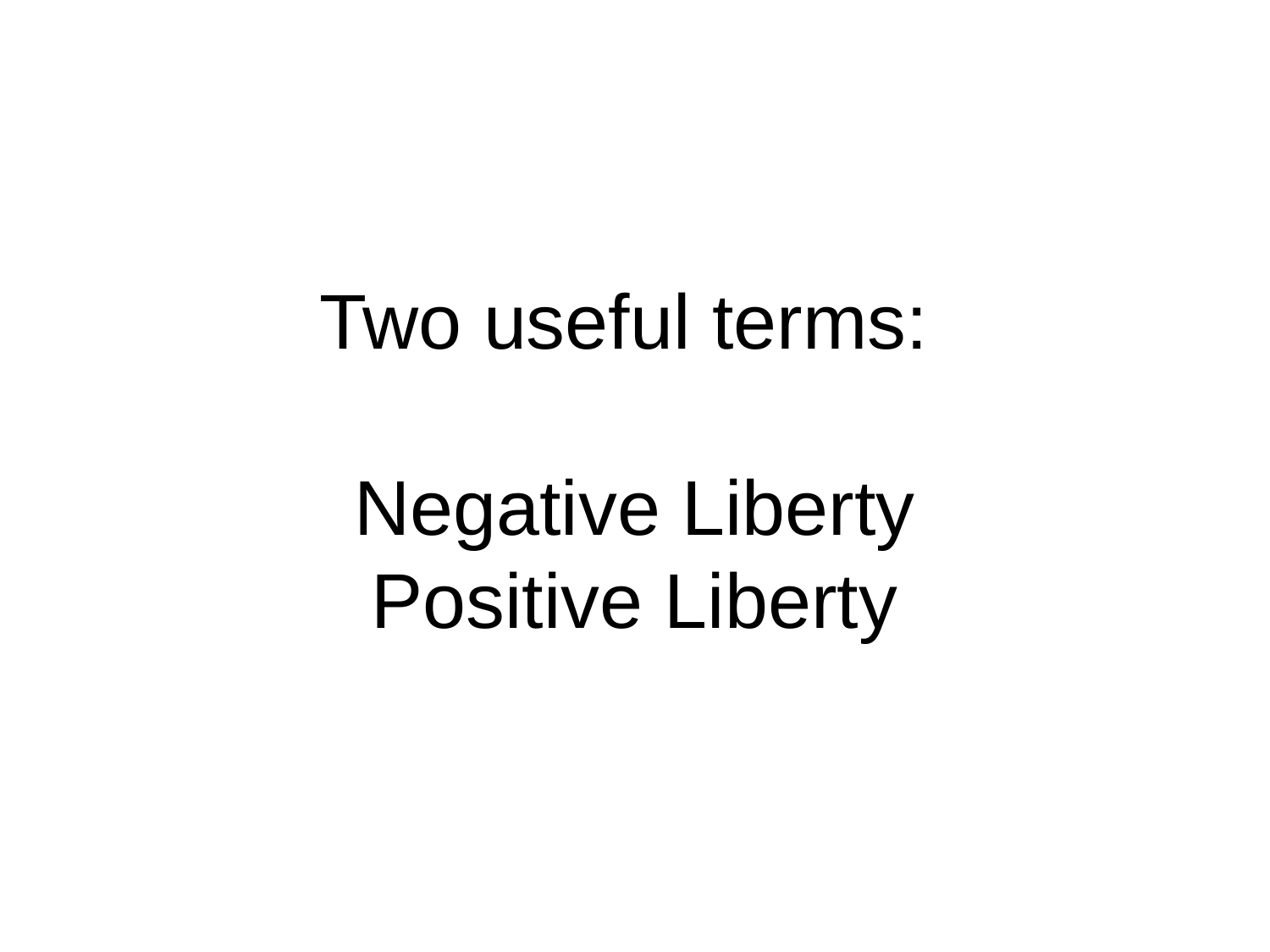

# Two useful terms: Negative Liberty Positive Liberty